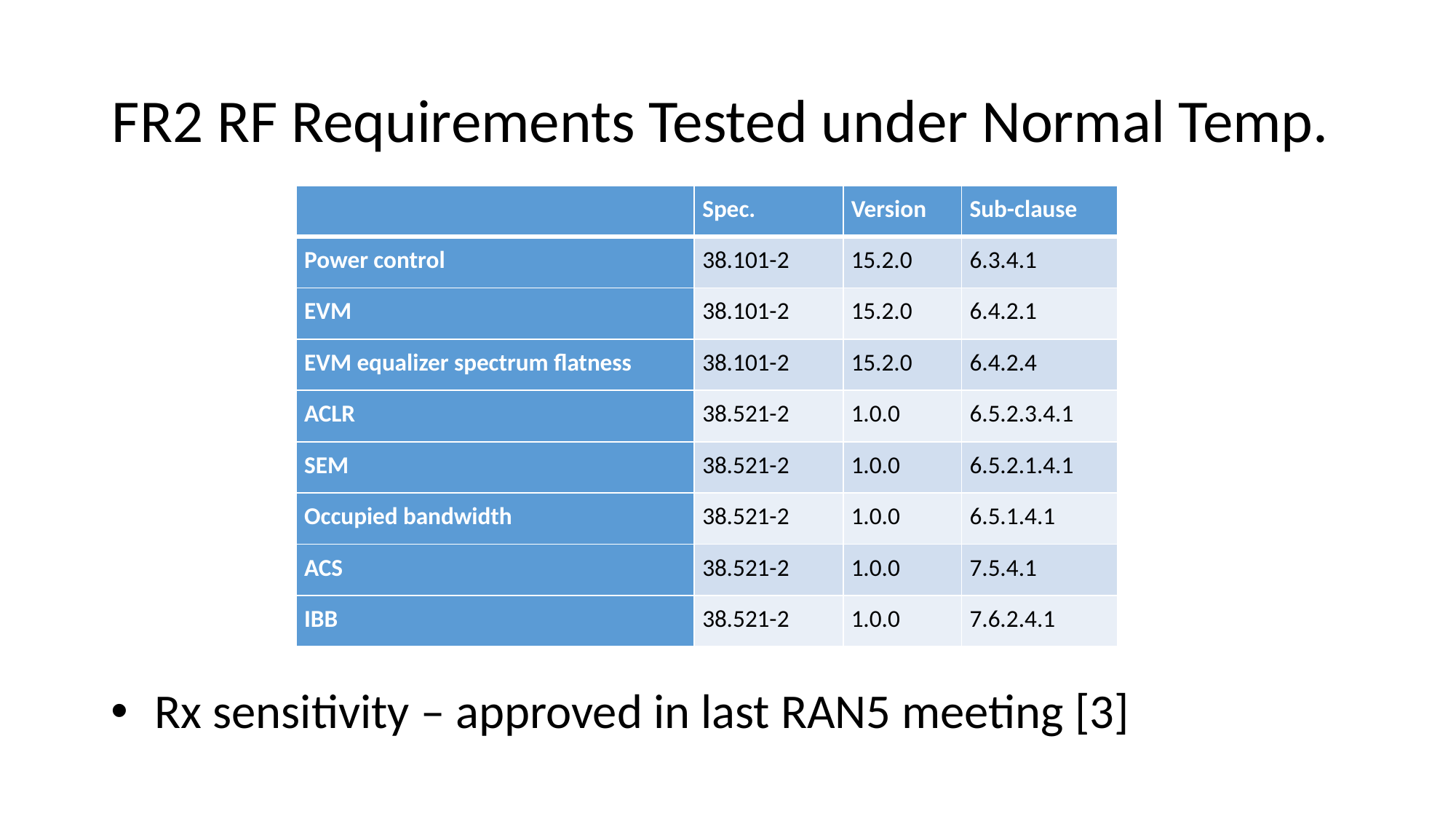

# FR2 RF Requirements Tested under Normal Temp.
|  | Spec. | Version | Sub-clause |
| --- | --- | --- | --- |
| Power control | 38.101-2 | 15.2.0 | 6.3.4.1 |
| EVM | 38.101-2 | 15.2.0 | 6.4.2.1 |
| EVM equalizer spectrum flatness | 38.101-2 | 15.2.0 | 6.4.2.4 |
| ACLR | 38.521-2 | 1.0.0 | 6.5.2.3.4.1 |
| SEM | 38.521-2 | 1.0.0 | 6.5.2.1.4.1 |
| Occupied bandwidth | 38.521-2 | 1.0.0 | 6.5.1.4.1 |
| ACS | 38.521-2 | 1.0.0 | 7.5.4.1 |
| IBB | 38.521-2 | 1.0.0 | 7.6.2.4.1 |

Rx sensitivity – approved in last RAN5 meeting [3]